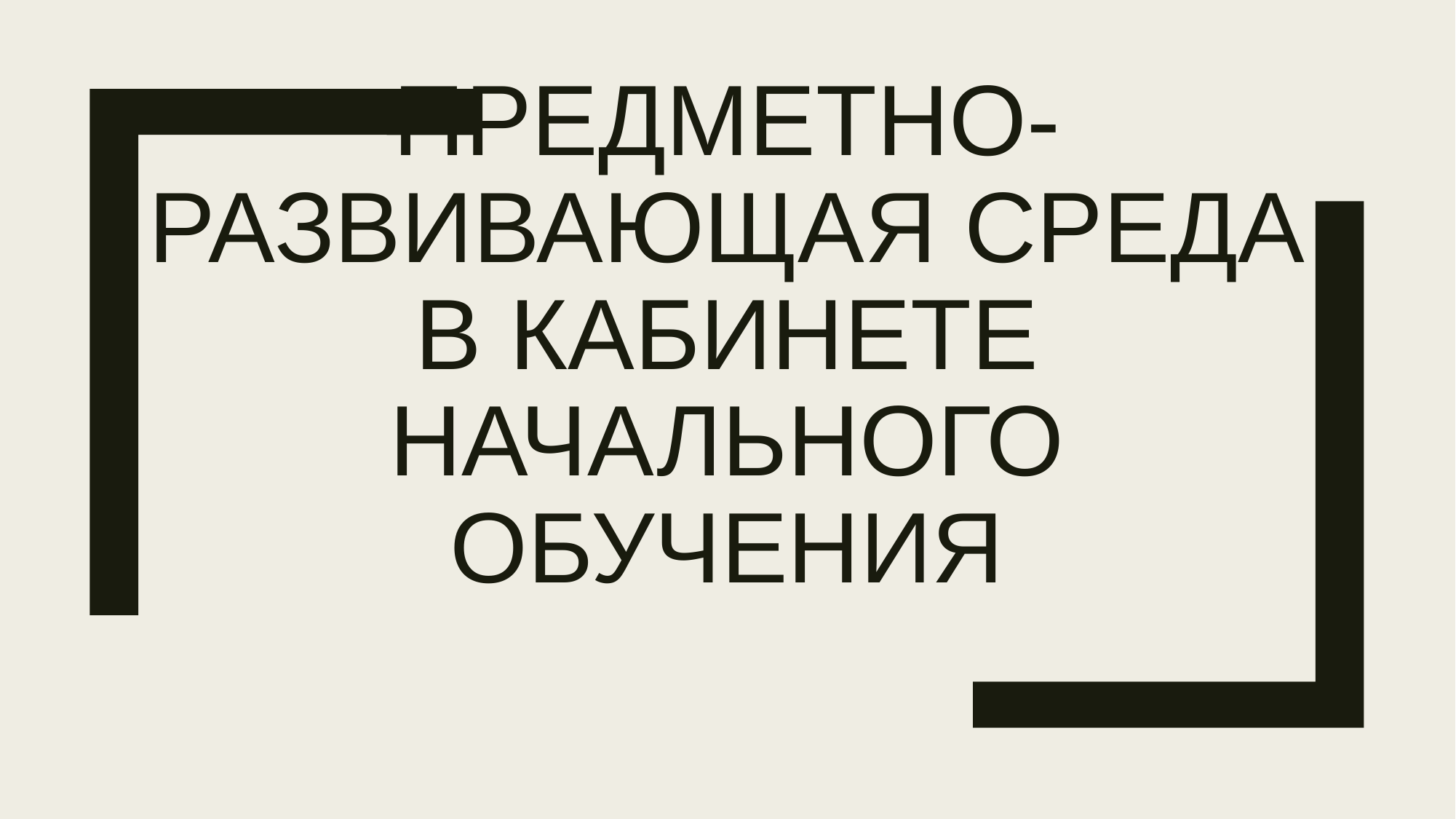

# ПРЕДМЕТНО-РАЗВИВАЮЩАЯ СРЕДА В КАБИНЕТЕ НАЧАЛЬНОГО ОБУЧЕНИЯ